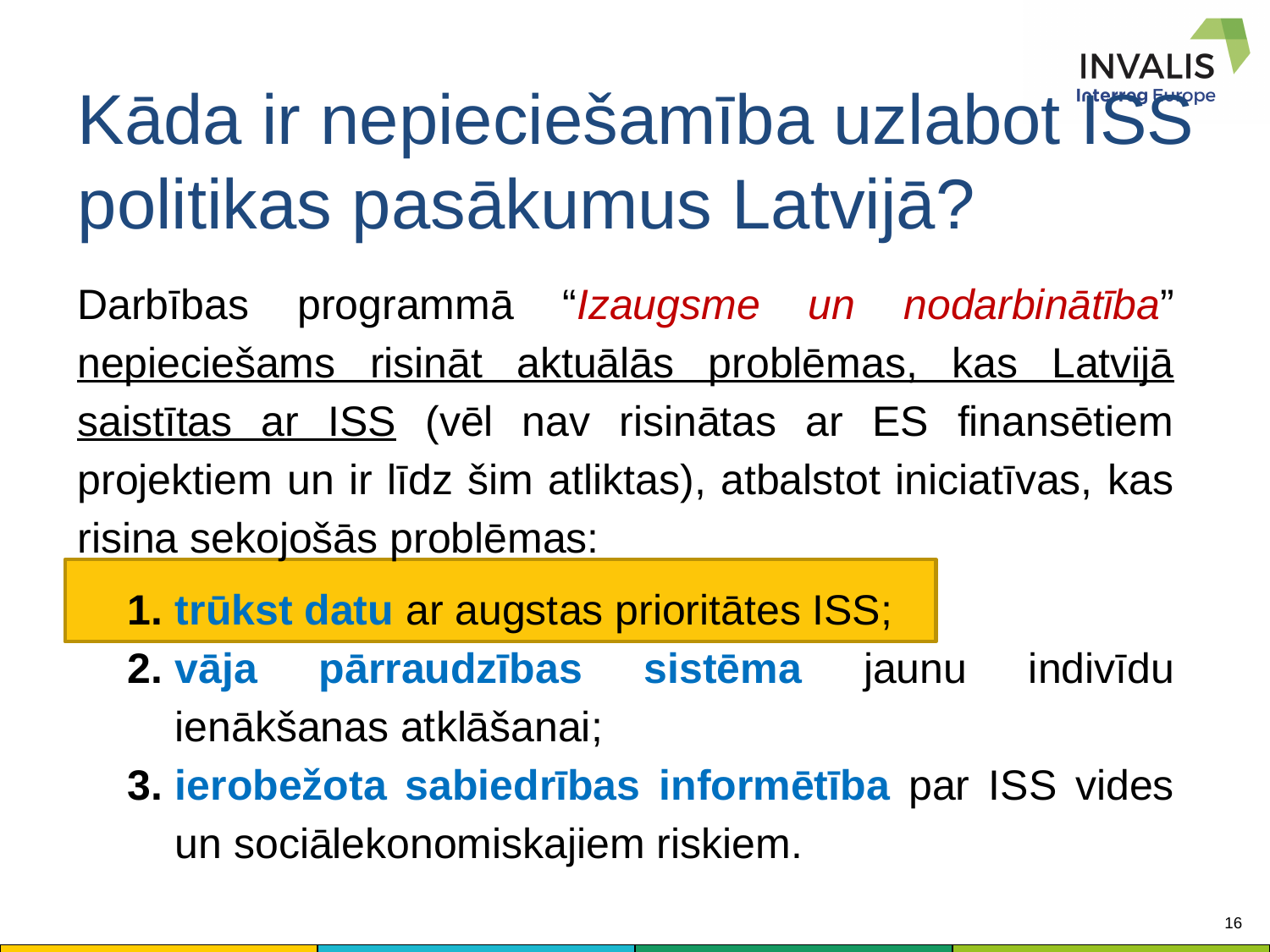

# Kāda ir nepieciešamība uzlabot ISS politikas pasākumus Latvijā?
Darbības programmā “Izaugsme un nodarbinātība” nepieciešams risināt aktuālās problēmas, kas Latvijā saistītas ar ISS (vēl nav risinātas ar ES finansētiem projektiem un ir līdz šim atliktas), atbalstot iniciatīvas, kas risina sekojošās problēmas:
trūkst datu ar augstas prioritātes ISS;
vāja pārraudzības sistēma jaunu indivīdu ienākšanas atklāšanai;
ierobežota sabiedrības informētība par ISS vides un sociālekonomiskajiem riskiem.